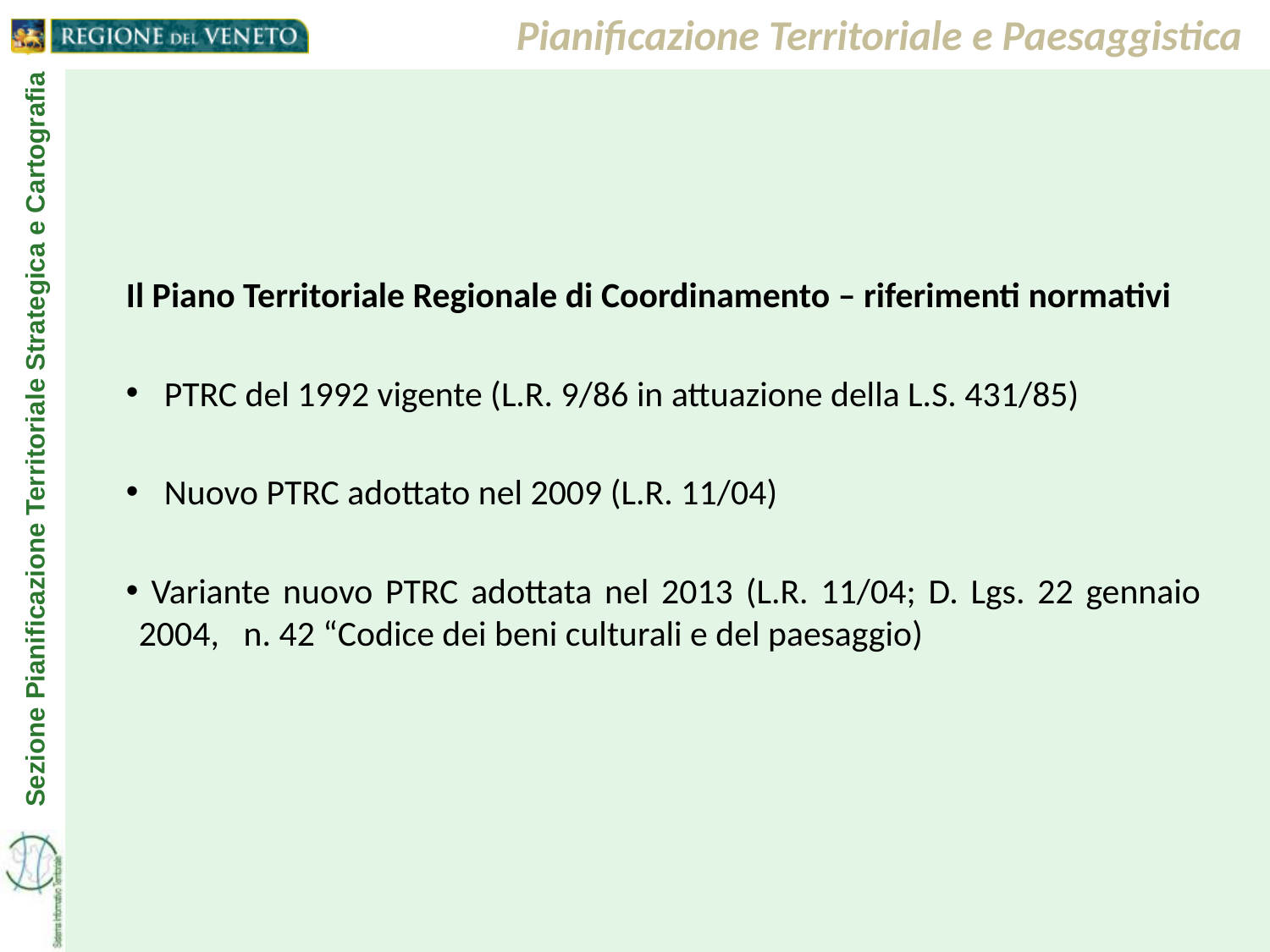

Pianificazione Territoriale e Paesaggistica
Il Piano Territoriale Regionale di Coordinamento – riferimenti normativi

 PTRC del 1992 vigente (L.R. 9/86 in attuazione della L.S. 431/85)

 Nuovo PTRC adottato nel 2009 (L.R. 11/04)

 Variante nuovo PTRC adottata nel 2013 (L.R. 11/04; D. Lgs. 22 gennaio 2004,   n. 42 “Codice dei beni culturali e del paesaggio)